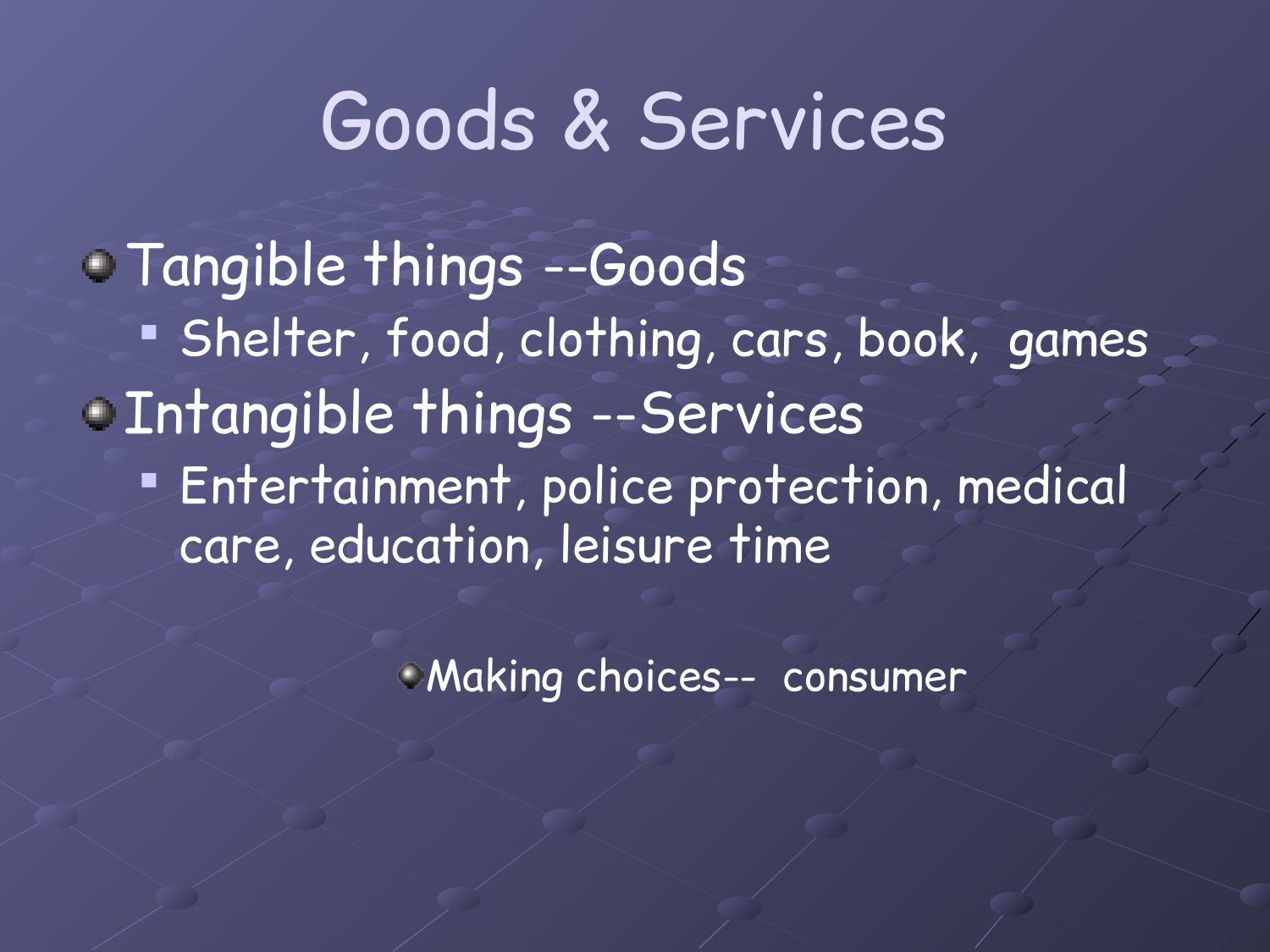

# Goods & Services
Tangible things --Goods
Shelter, food, clothing, cars, book,  games
Intangible things --Services
Entertainment, police protection, medical care, education, leisure time

Making choices--  consumer